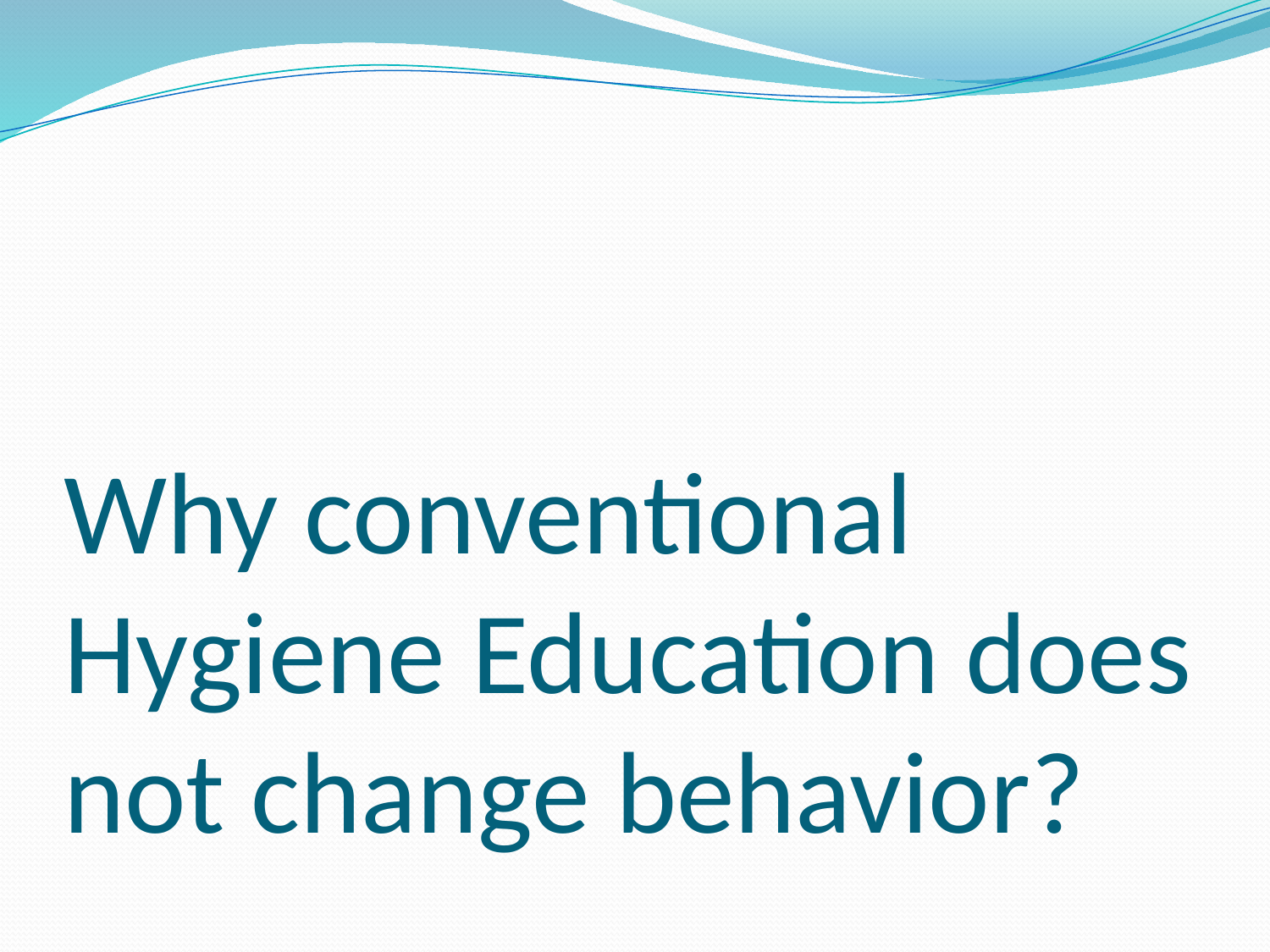

# Why conventional Hygiene Education does not change behavior?